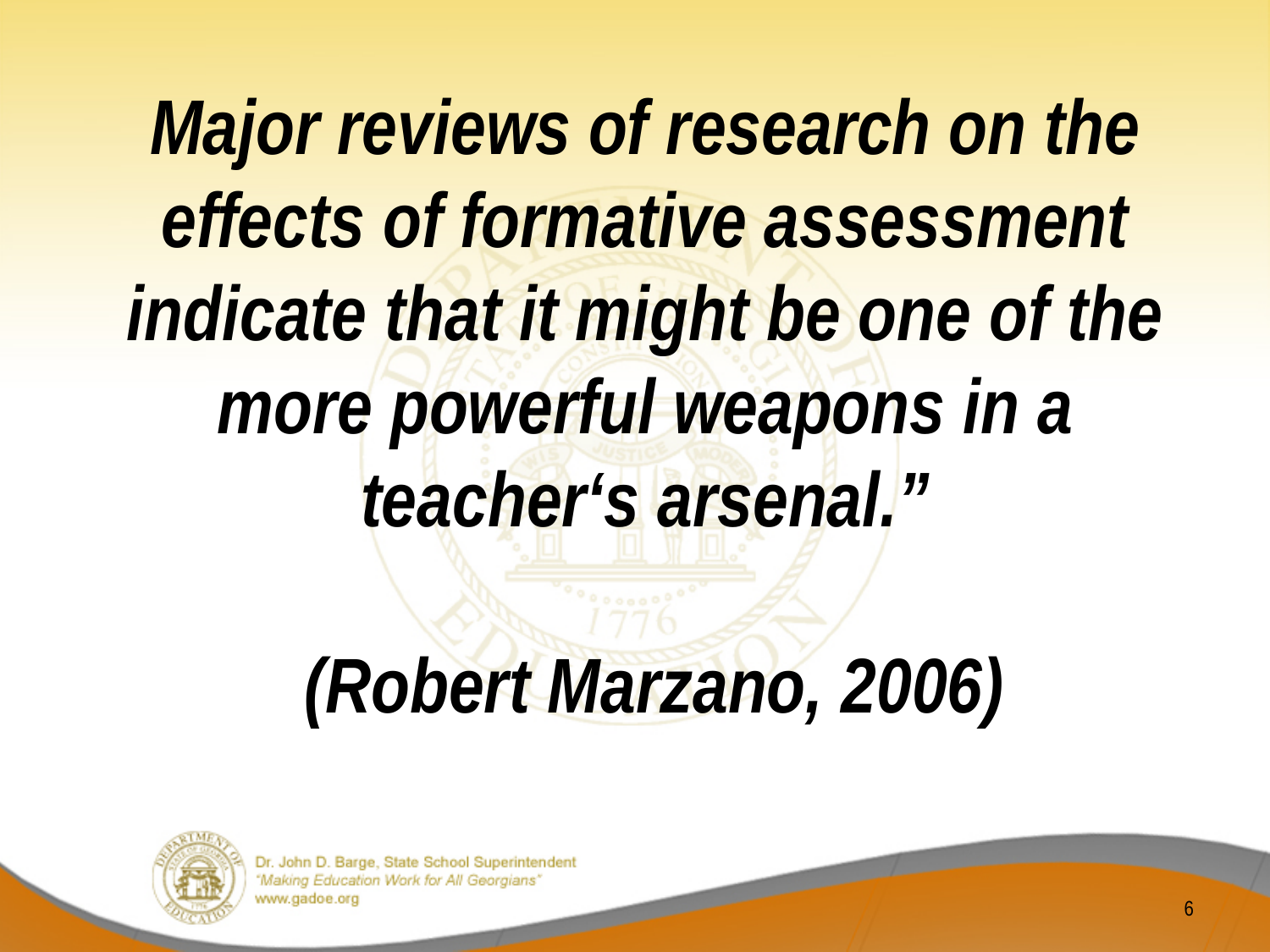

# Major reviews of research on the effects of formative assessment indicate that it might be one of the more powerful weapons in a teacher‘s arsenal.”  (Robert Marzano, 2006)
6